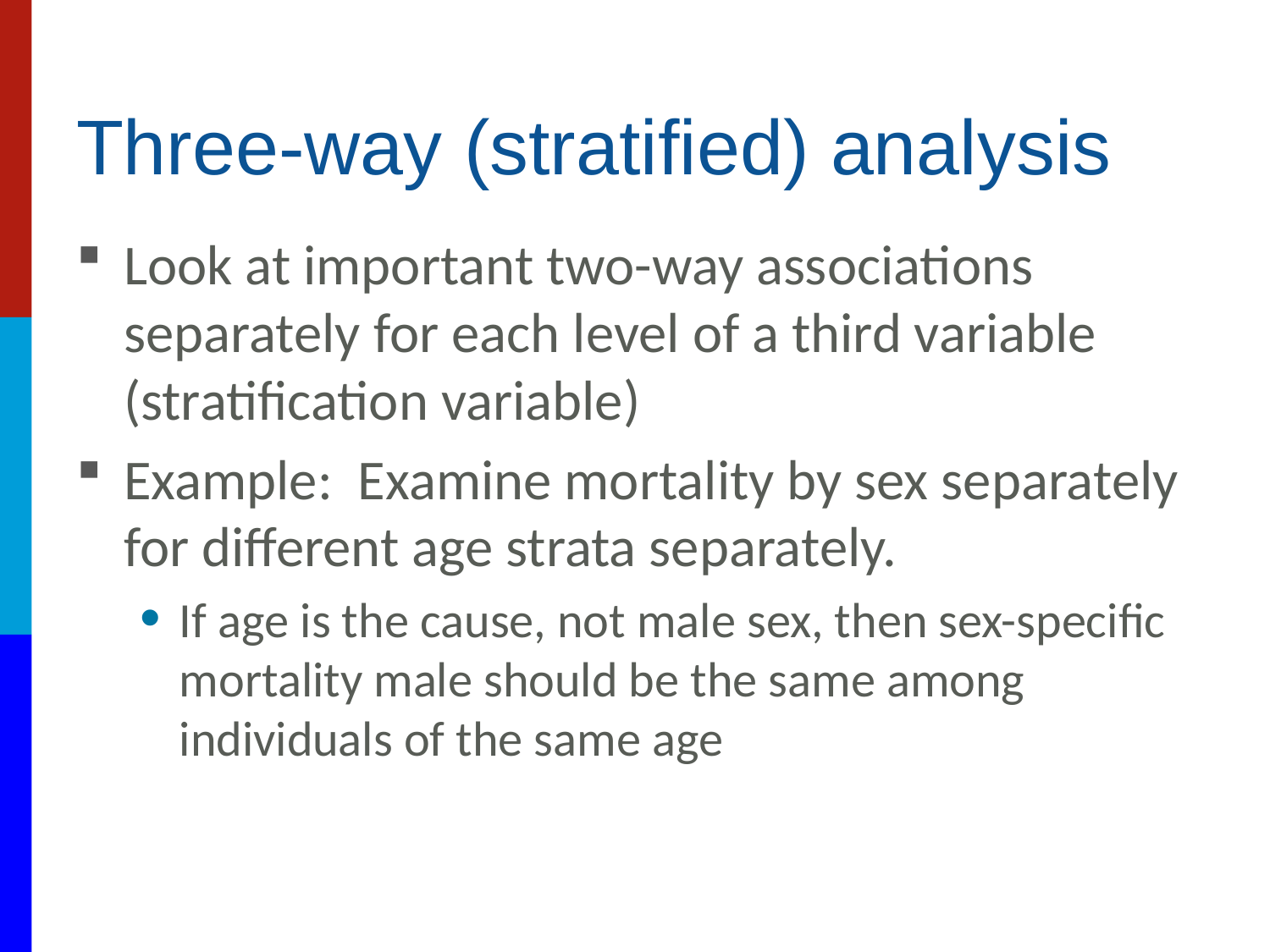

# Three-way (stratified) analysis
Look at important two-way associations separately for each level of a third variable (stratification variable)
Example:  Examine mortality by sex separately for different age strata separately.
If age is the cause, not male sex, then sex-specific mortality male should be the same among  individuals of the same age